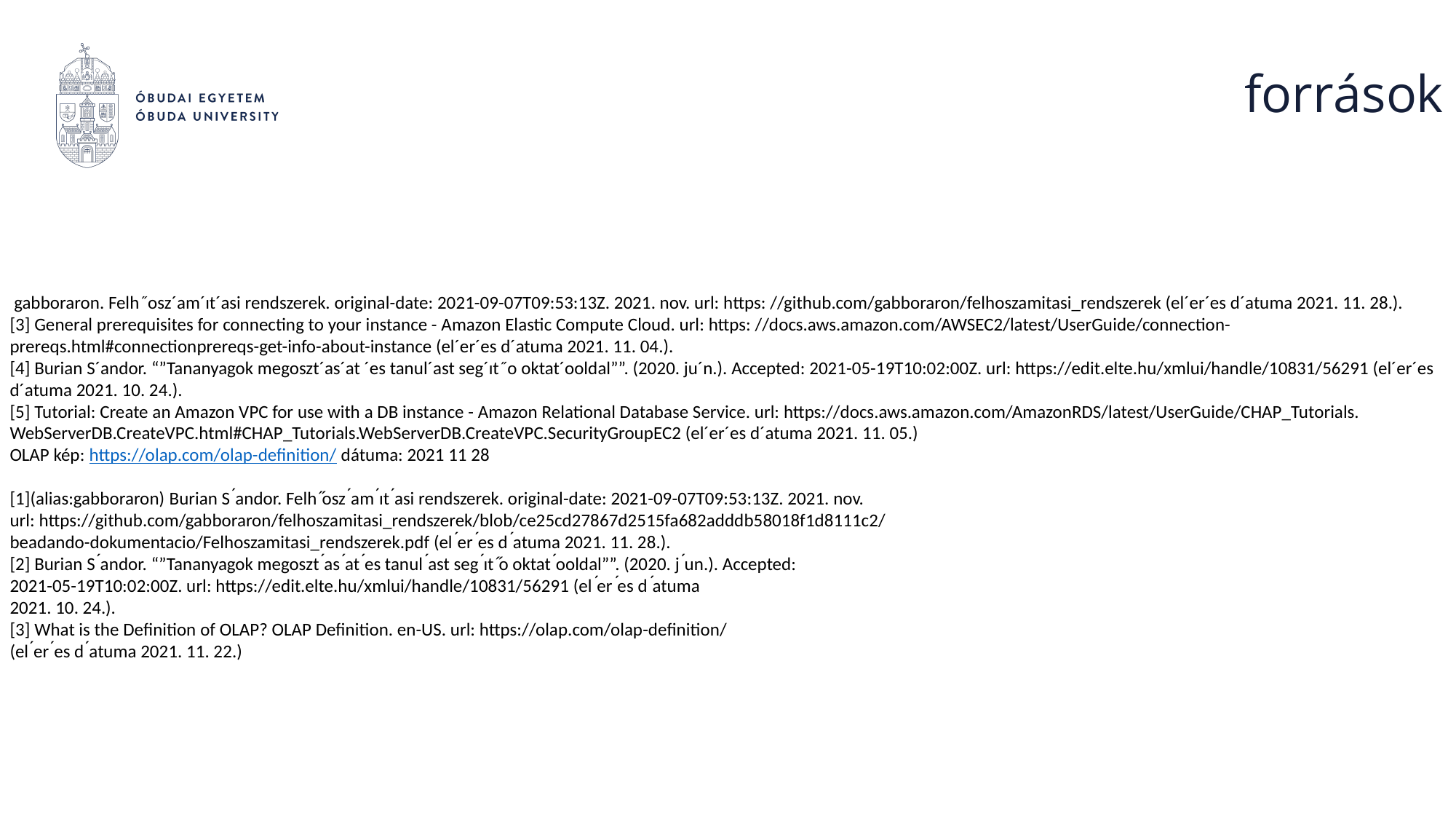

# források
 gabboraron. Felh˝osz´am´ıt´asi rendszerek. original-date: 2021-09-07T09:53:13Z. 2021. nov. url: https: //github.com/gabboraron/felhoszamitasi_rendszerek (el´er´es d´atuma 2021. 11. 28.).
[3] General prerequisites for connecting to your instance - Amazon Elastic Compute Cloud. url: https: //docs.aws.amazon.com/AWSEC2/latest/UserGuide/connection-prereqs.html#connectionprereqs-get-info-about-instance (el´er´es d´atuma 2021. 11. 04.).
[4] Burian S´andor. “”Tananyagok megoszt´as´at ´es tanul´ast seg´ıt˝o oktat´ooldal””. (2020. ju´n.). Accepted: 2021-05-19T10:02:00Z. url: https://edit.elte.hu/xmlui/handle/10831/56291 (el´er´es d´atuma 2021. 10. 24.).
[5] Tutorial: Create an Amazon VPC for use with a DB instance - Amazon Relational Database Service. url: https://docs.aws.amazon.com/AmazonRDS/latest/UserGuide/CHAP_Tutorials. WebServerDB.CreateVPC.html#CHAP_Tutorials.WebServerDB.CreateVPC.SecurityGroupEC2 (el´er´es d´atuma 2021. 11. 05.)
OLAP kép: https://olap.com/olap-definition/ dátuma: 2021 11 28

[1](alias:gabboraron) Burian S ́andor. Felh ̋osz ́am ́ıt ́asi rendszerek. original-date: 2021-09-07T09:53:13Z. 2021. nov.
url: https://github.com/gabboraron/felhoszamitasi_rendszerek/blob/ce25cd27867d2515fa682adddb58018f1d8111c2/
beadando-dokumentacio/Felhoszamitasi_rendszerek.pdf (el ́er ́es d ́atuma 2021. 11. 28.).
[2] Burian S ́andor. “”Tananyagok megoszt ́as ́at ́es tanul ́ast seg ́ıt ̋o oktat ́ooldal””. (2020. j ́un.). Accepted:
2021-05-19T10:02:00Z. url: https://edit.elte.hu/xmlui/handle/10831/56291 (el ́er ́es d ́atuma
2021. 10. 24.).
[3] What is the Definition of OLAP? OLAP Definition. en-US. url: https://olap.com/olap-definition/
(el ́er ́es d ́atuma 2021. 11. 22.)